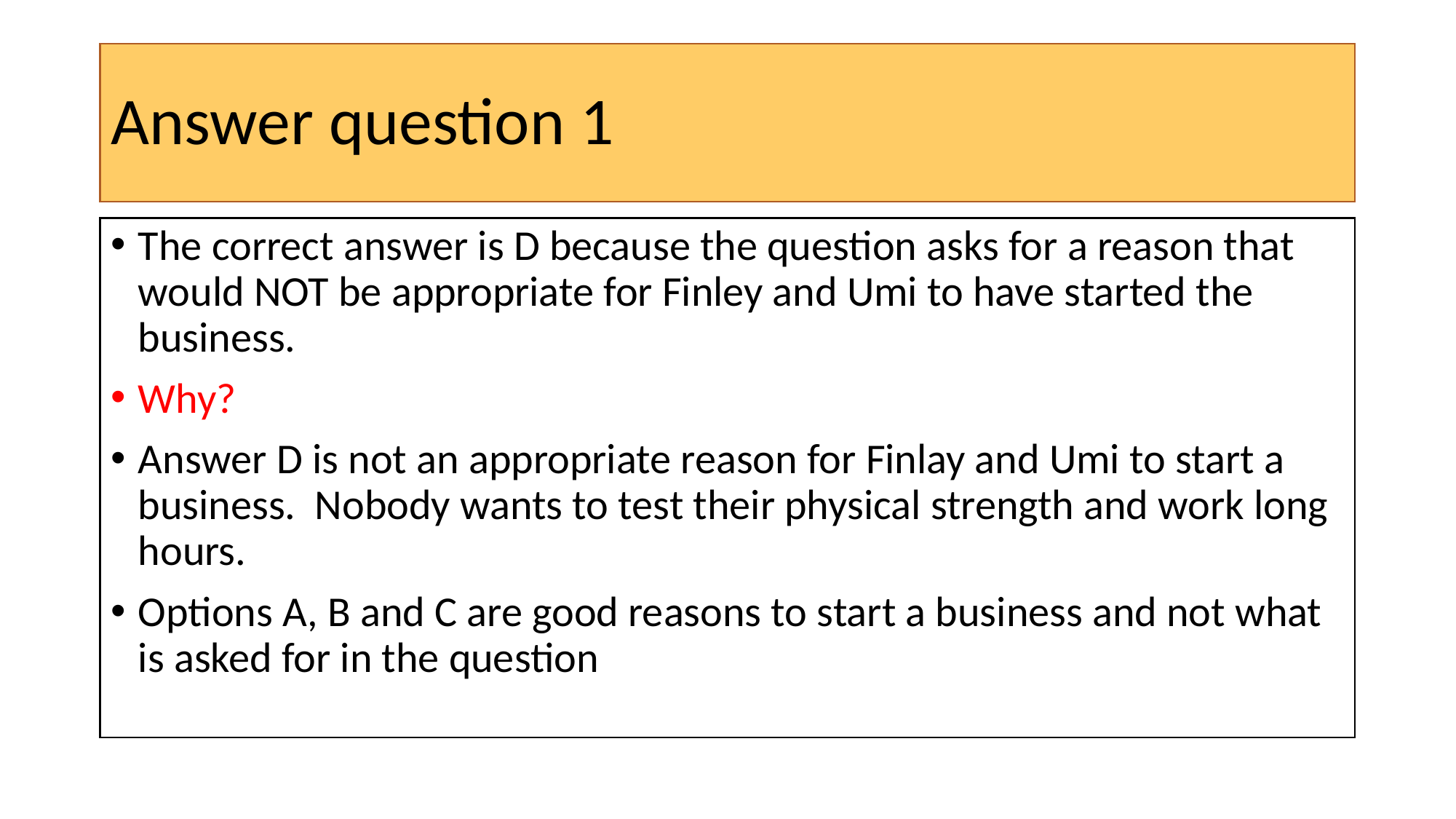

# Answer question 1
The correct answer is D because the question asks for a reason that would NOT be appropriate for Finley and Umi to have started the business.
Why?
Answer D is not an appropriate reason for Finlay and Umi to start a business.  Nobody wants to test their physical strength and work long hours.
Options A, B and C are good reasons to start a business and not what is asked for in the question